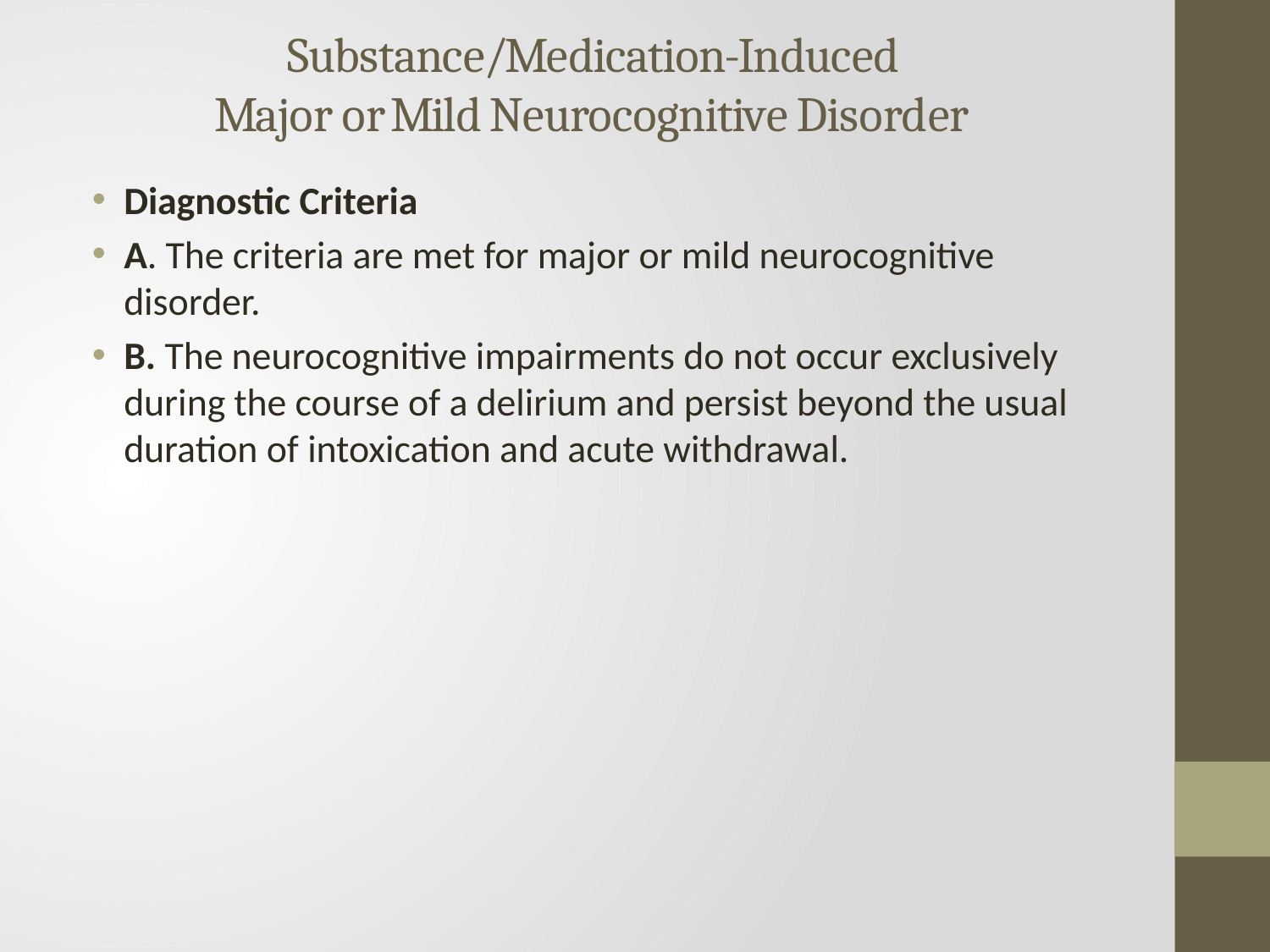

# Substance/Medication-Induced Major or Mild Neurocognitive Disorder
Diagnostic Criteria
A. The criteria are met for major or mild neurocognitive disorder.
B. The neurocognitive impairments do not occur exclusively during the course of a delirium and persist beyond the usual duration of intoxication and acute withdrawal.